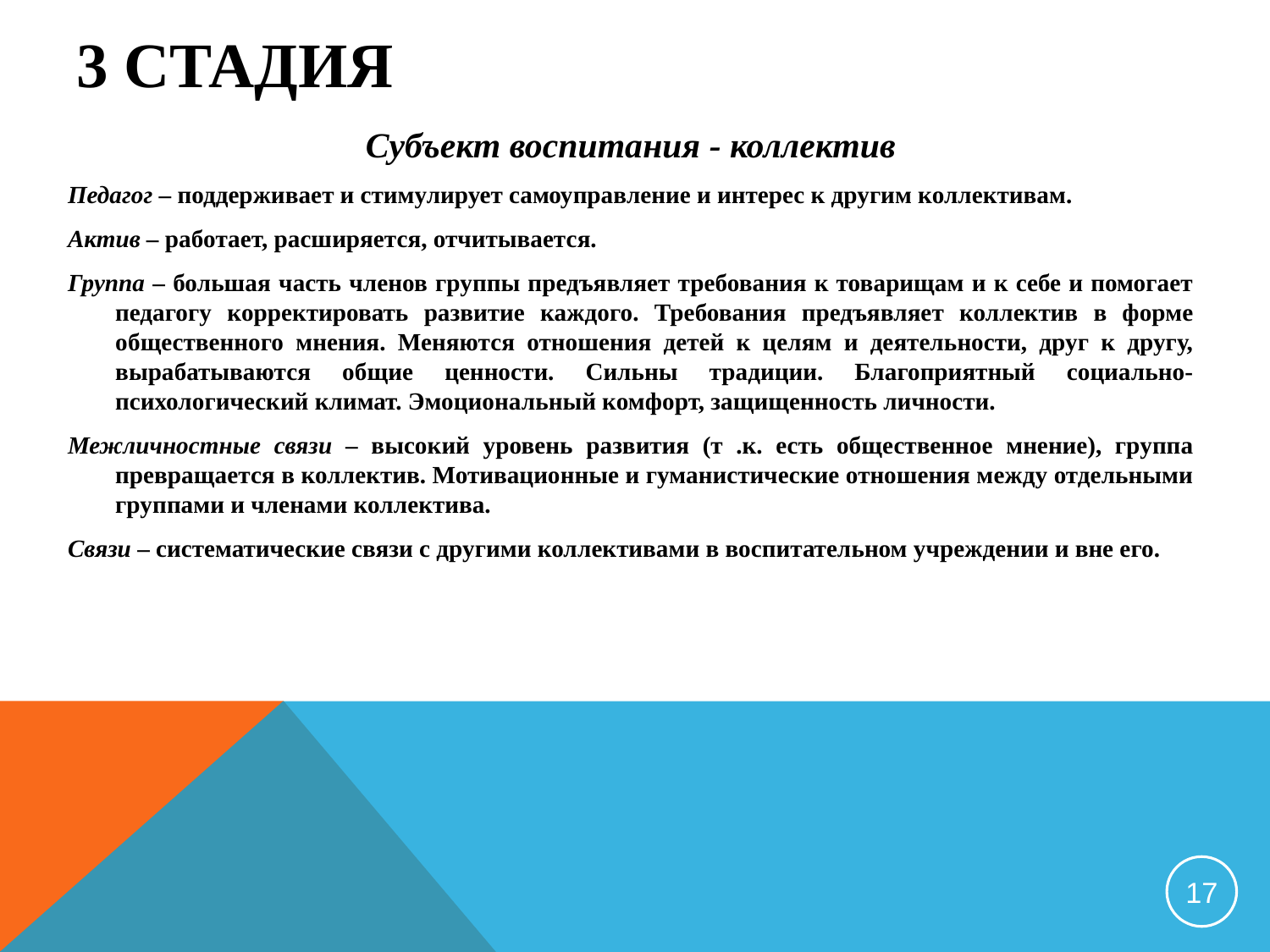

# 3 стадия
Субъект воспитания - коллектив
Педагог – поддерживает и стимулирует самоуправление и интерес к другим коллективам.
Актив – работает, расширяется, отчитывается.
Группа – большая часть членов группы предъявляет требования к товарищам и к себе и помогает педагогу корректировать развитие каждого. Требования предъявляет коллектив в форме общественного мнения. Меняются отношения детей к целям и деятельности, друг к другу, вырабатываются общие ценности. Сильны традиции. Благоприятный социально-психологический климат. Эмоциональный комфорт, защищенность личности.
Межличностные связи – высокий уровень развития (т .к. есть общественное мнение), группа превращается в коллектив. Мотивационные и гуманистические отношения между отдельными группами и членами коллектива.
Связи – систематические связи с другими коллективами в воспитательном учреждении и вне его.
17